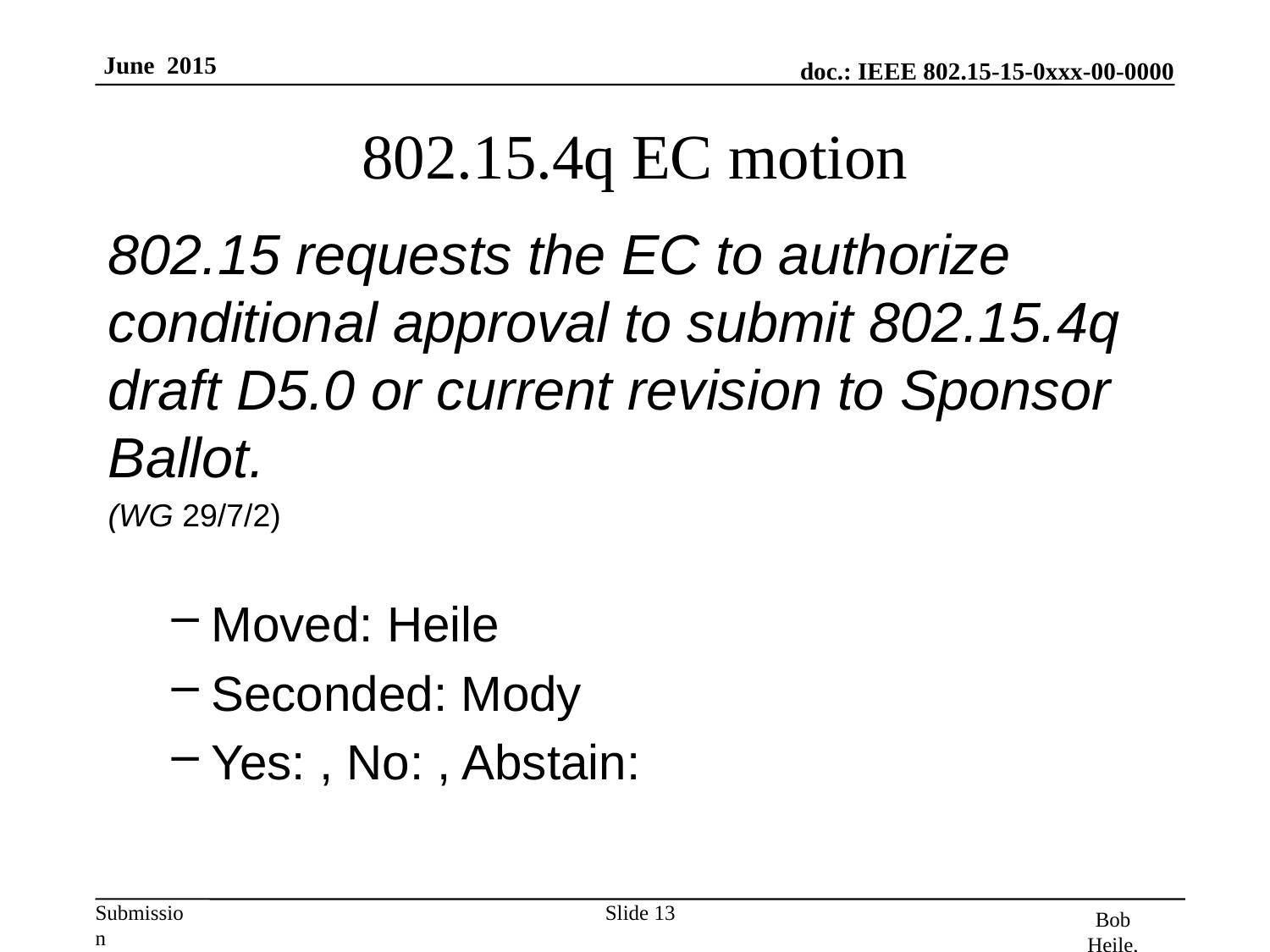

# 802.15.4q EC motion
802.15 requests the EC to authorize conditional approval to submit 802.15.4q draft D5.0 or current revision to Sponsor Ballot.
(WG 29/7/2)

Moved: Heile
Seconded: Mody
Yes: , No: , Abstain:
Slide 13
Bob Heile, Wi-SUN Alliance